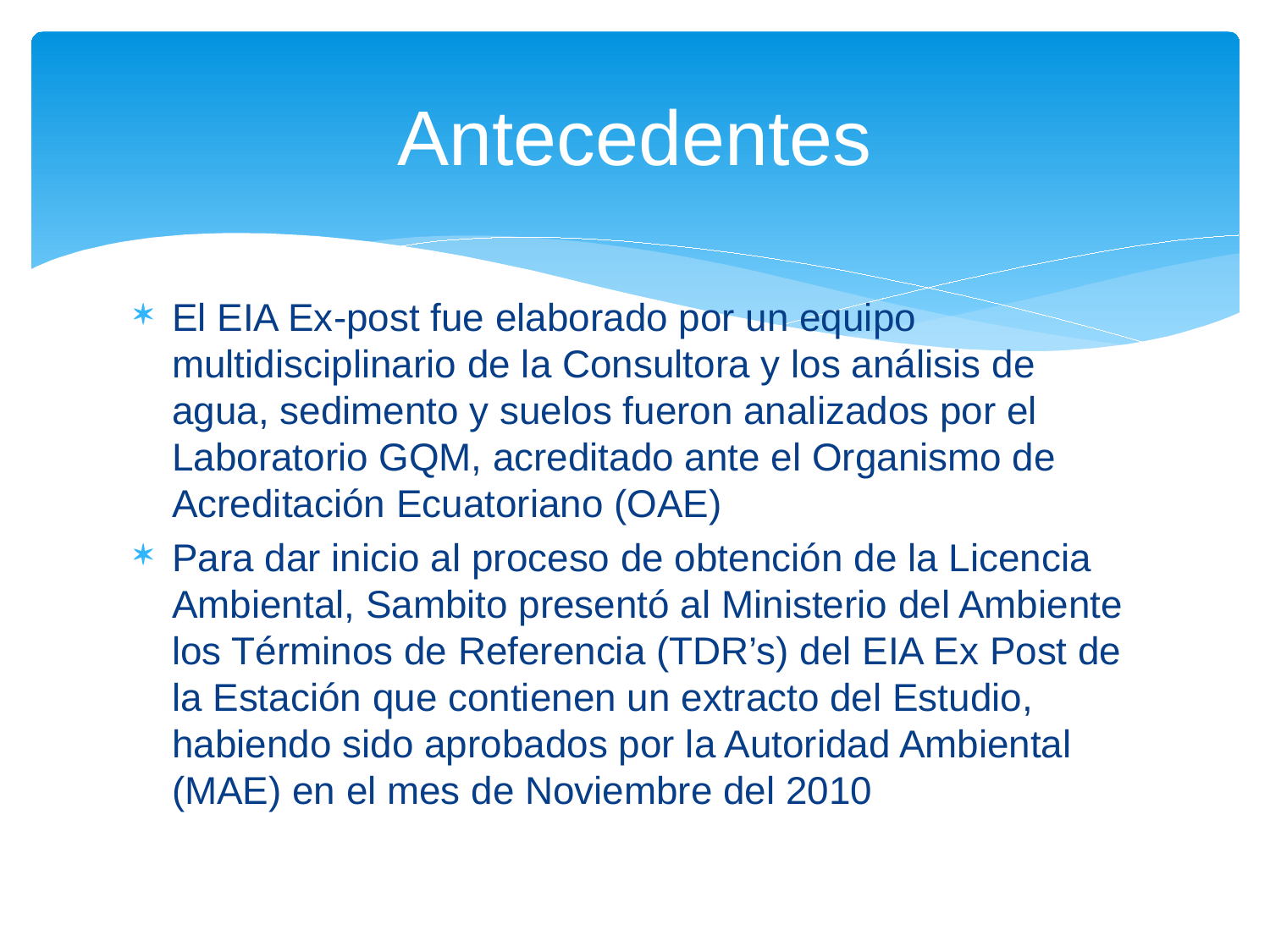

# Antecedentes
El EIA Ex-post fue elaborado por un equipo multidisciplinario de la Consultora y los análisis de agua, sedimento y suelos fueron analizados por el Laboratorio GQM, acreditado ante el Organismo de Acreditación Ecuatoriano (OAE)
Para dar inicio al proceso de obtención de la Licencia Ambiental, Sambito presentó al Ministerio del Ambiente los Términos de Referencia (TDR’s) del EIA Ex Post de la Estación que contienen un extracto del Estudio, habiendo sido aprobados por la Autoridad Ambiental (MAE) en el mes de Noviembre del 2010